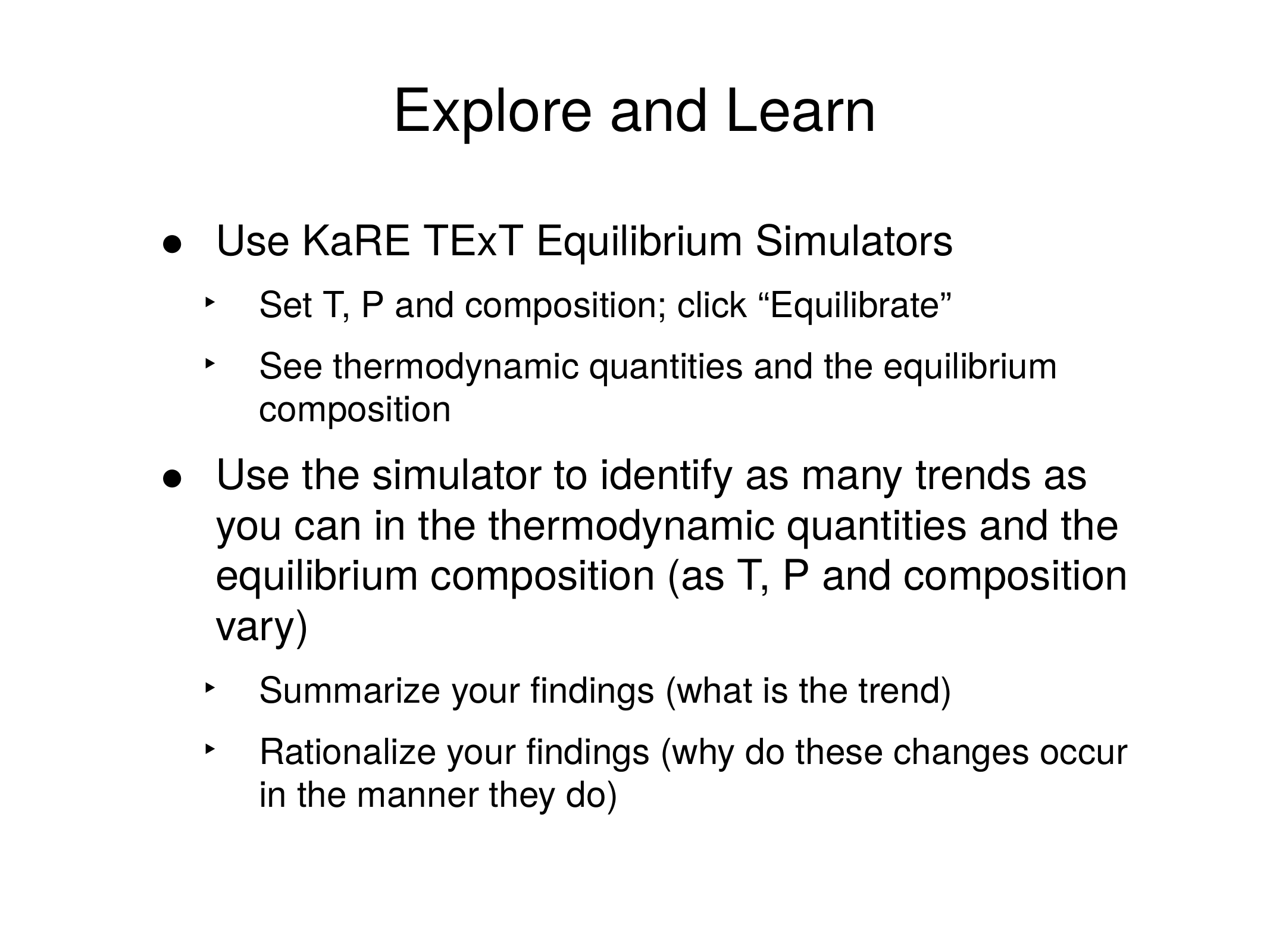

# Explore and Learn
Use KaRE TExT Equilibrium Simulators
Set T, P and composition; click “Equilibrate”
See thermodynamic quantities and the equilibrium composition
Use the simulator to identify as many trends as you can in the thermodynamic quantities and the equilibrium composition (as T, P and composition vary)
Summarize your findings (what is the trend)
Rationalize your findings (why do these changes occur in the manner they do)